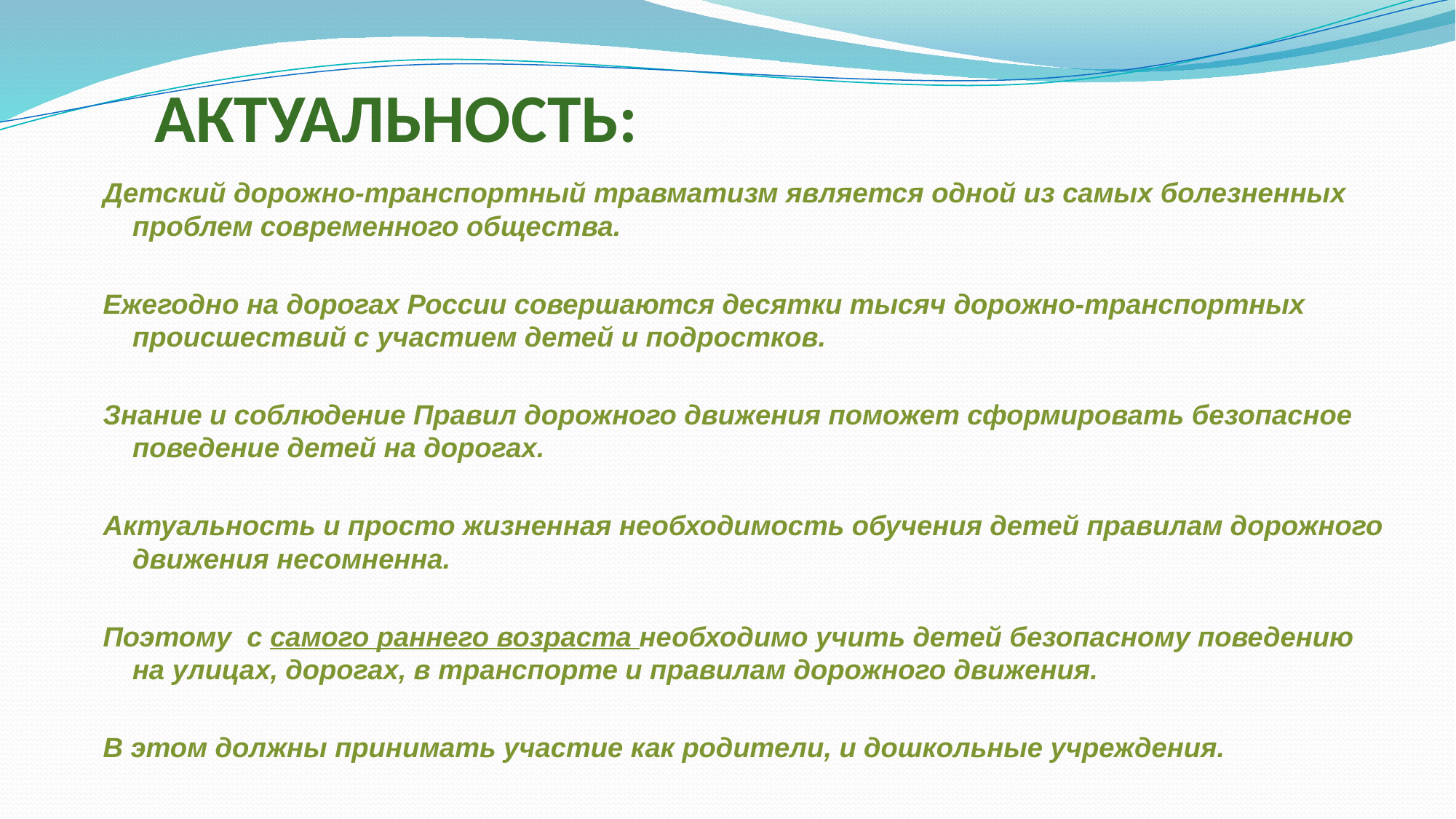

# АКТУАЛЬНОСТЬ:

Детский дорожно-транспортный травматизм является одной из самых болезненных проблем современного общества.

Ежегодно на дорогах России совершаются десятки тысяч дорожно-транспортных происшествий с участием детей и подростков.

Знание и соблюдение Правил дорожного движения поможет сформировать безопасное поведение детей на дорогах.

Актуальность и просто жизненная необходимость обучения детей правилам дорожного движения несомненна.

Поэтому  с самого раннего возраста необходимо учить детей безопасному поведению на улицах, дорогах, в транспорте и правилам дорожного движения.

В этом должны принимать участие как родители, и дошкольные учреждения.